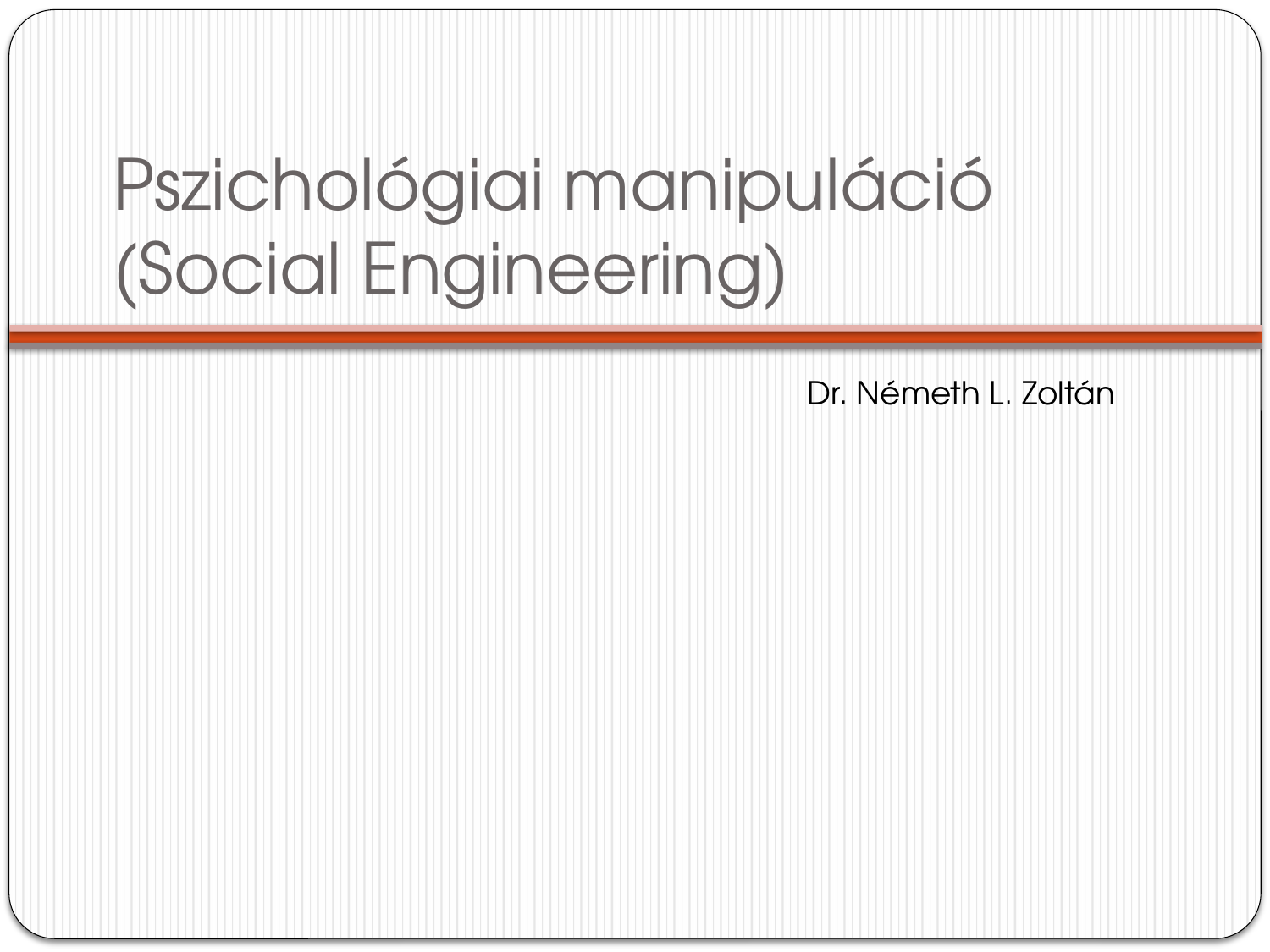

# Pszichológiai manipuláció (Social Engineering)
Dr. Németh L. Zoltán